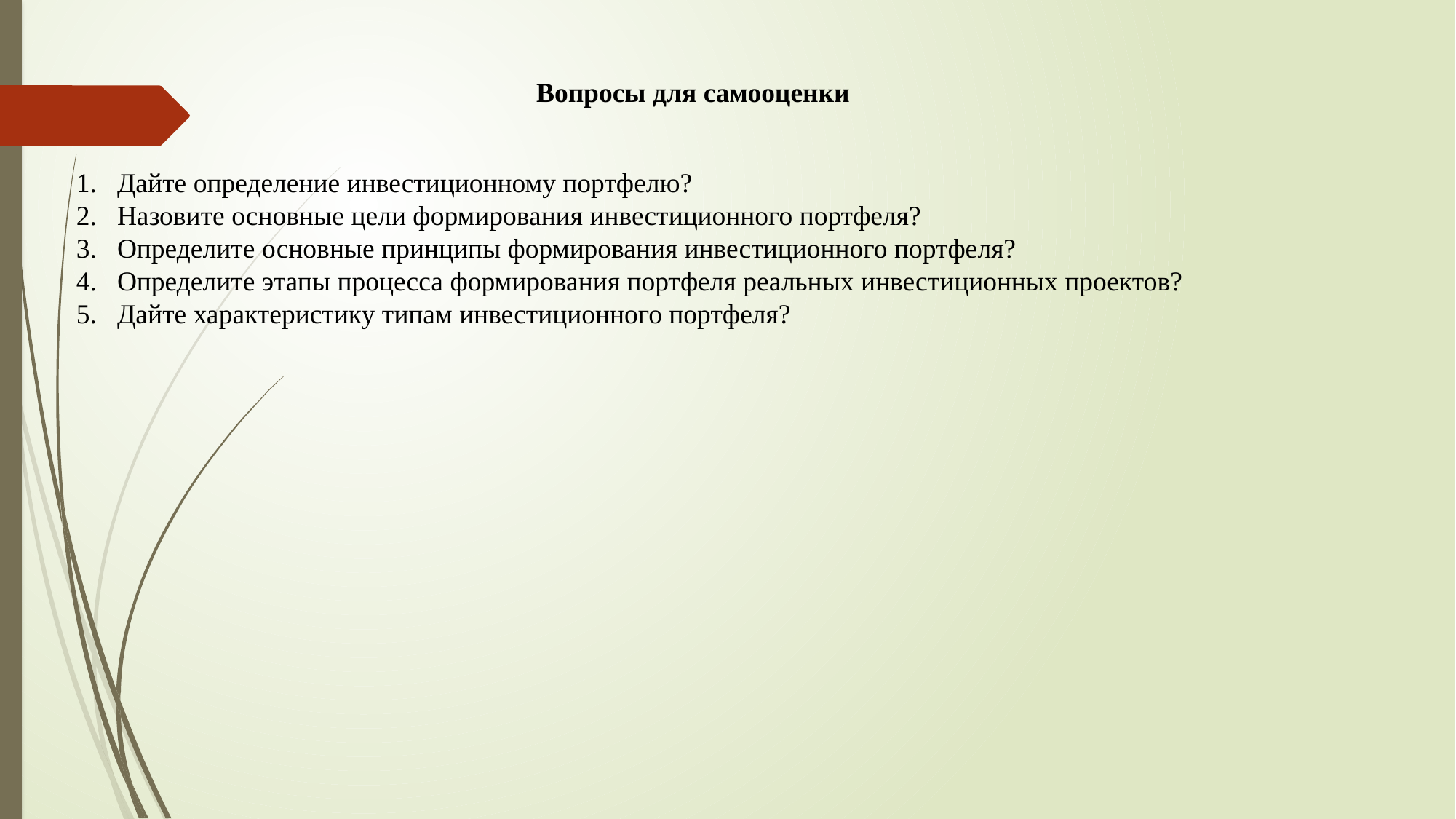

Вопросы для самооценки

Дайте определение инвестиционному портфелю?
Назовите основные цели формирования инвестиционного портфеля?
Определите основные принципы формирования инвестиционного портфеля?
Определите этапы процесса формирования портфеля реальных инвестиционных проектов?
Дайте характеристику типам инвестиционного портфеля?